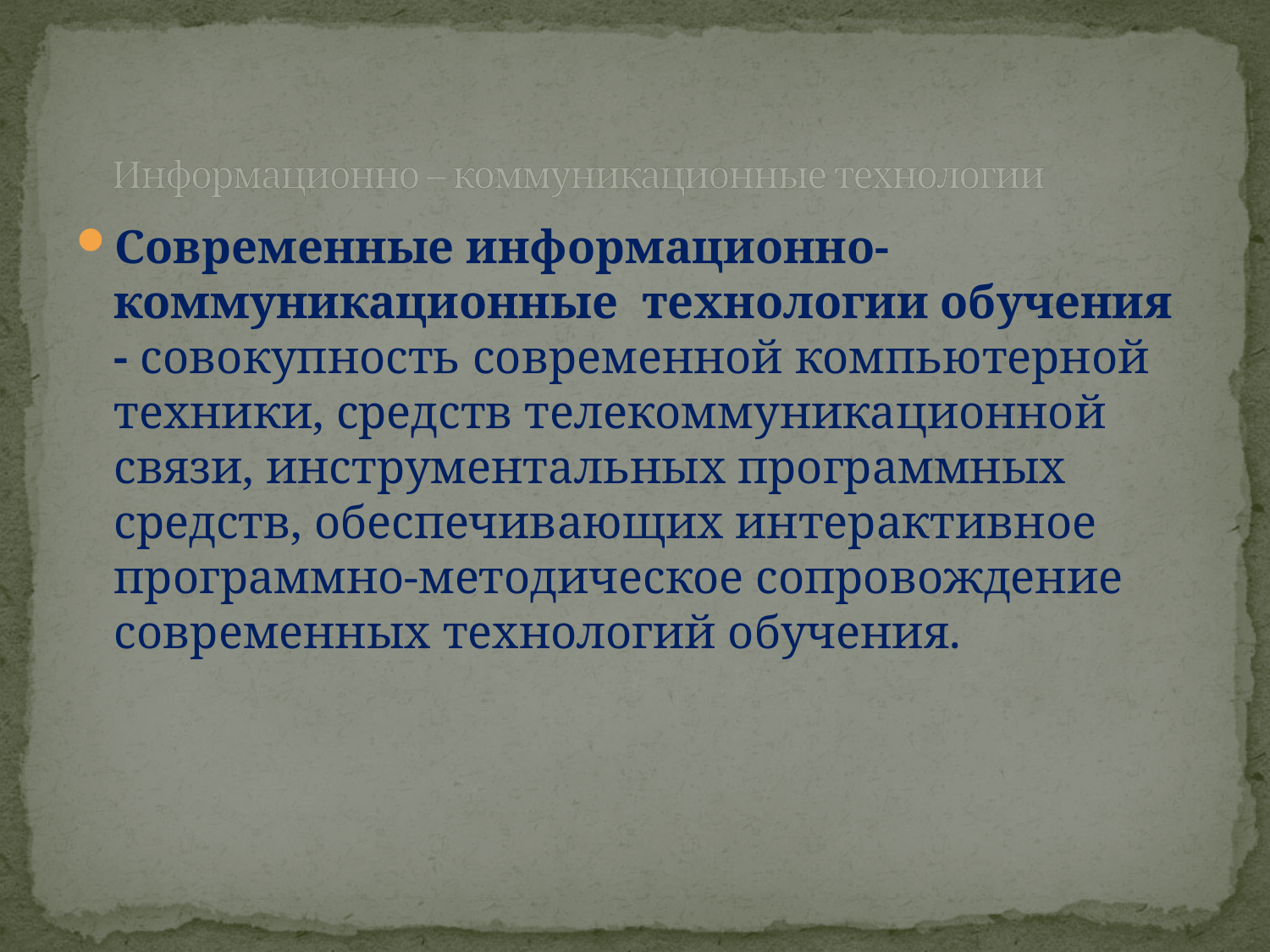

# Информационно – коммуникационные технологии
Современные информационно-коммуникационные  технологии обучения - совокупность современной компьютерной техники, средств телекоммуникационной связи, инструментальных программных средств, обеспечивающих интерактивное программно-методическое сопровождение современных технологий обучения.